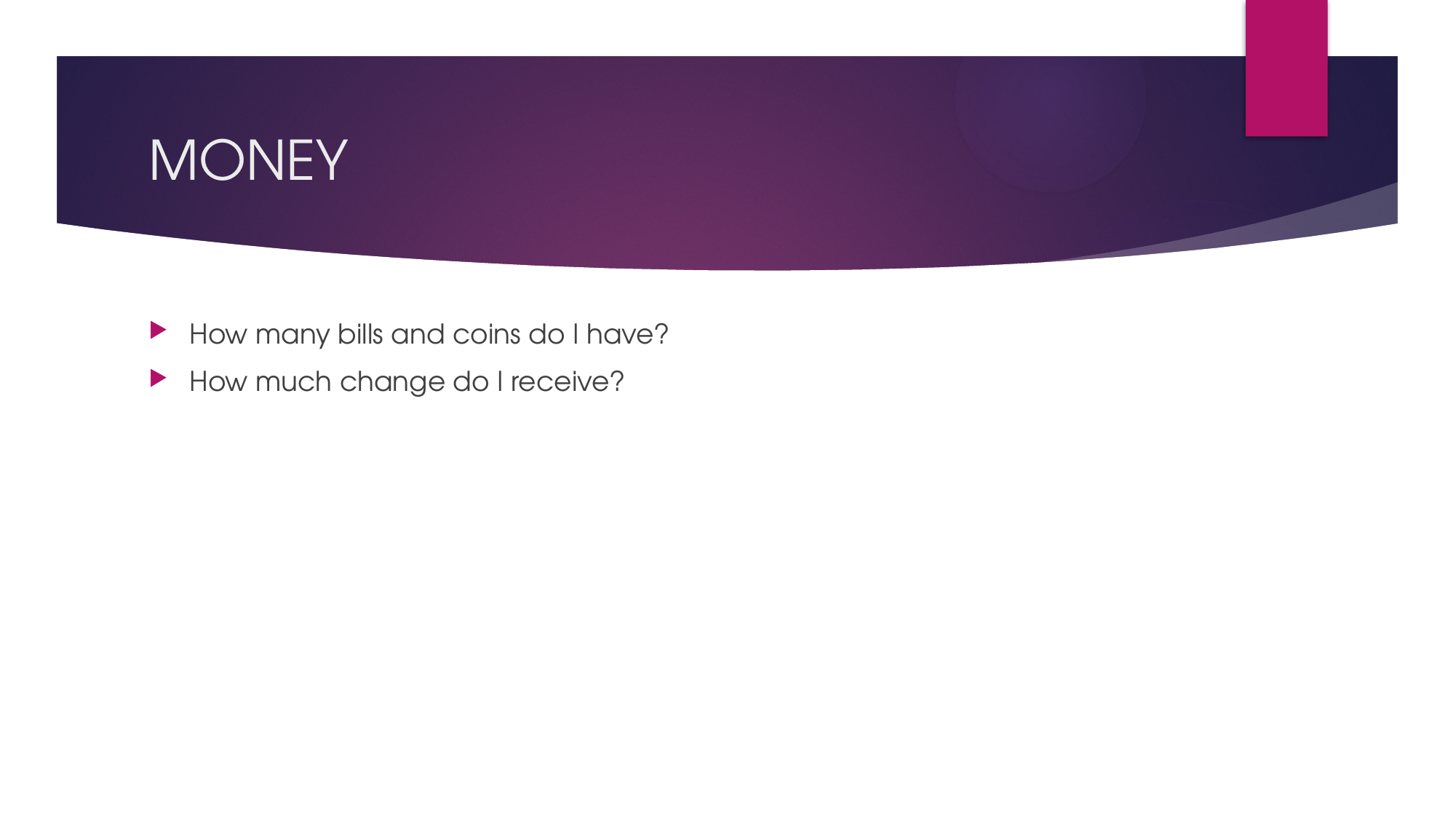

# MONEY
How many bills and coins do I have?
How much change do I receive?